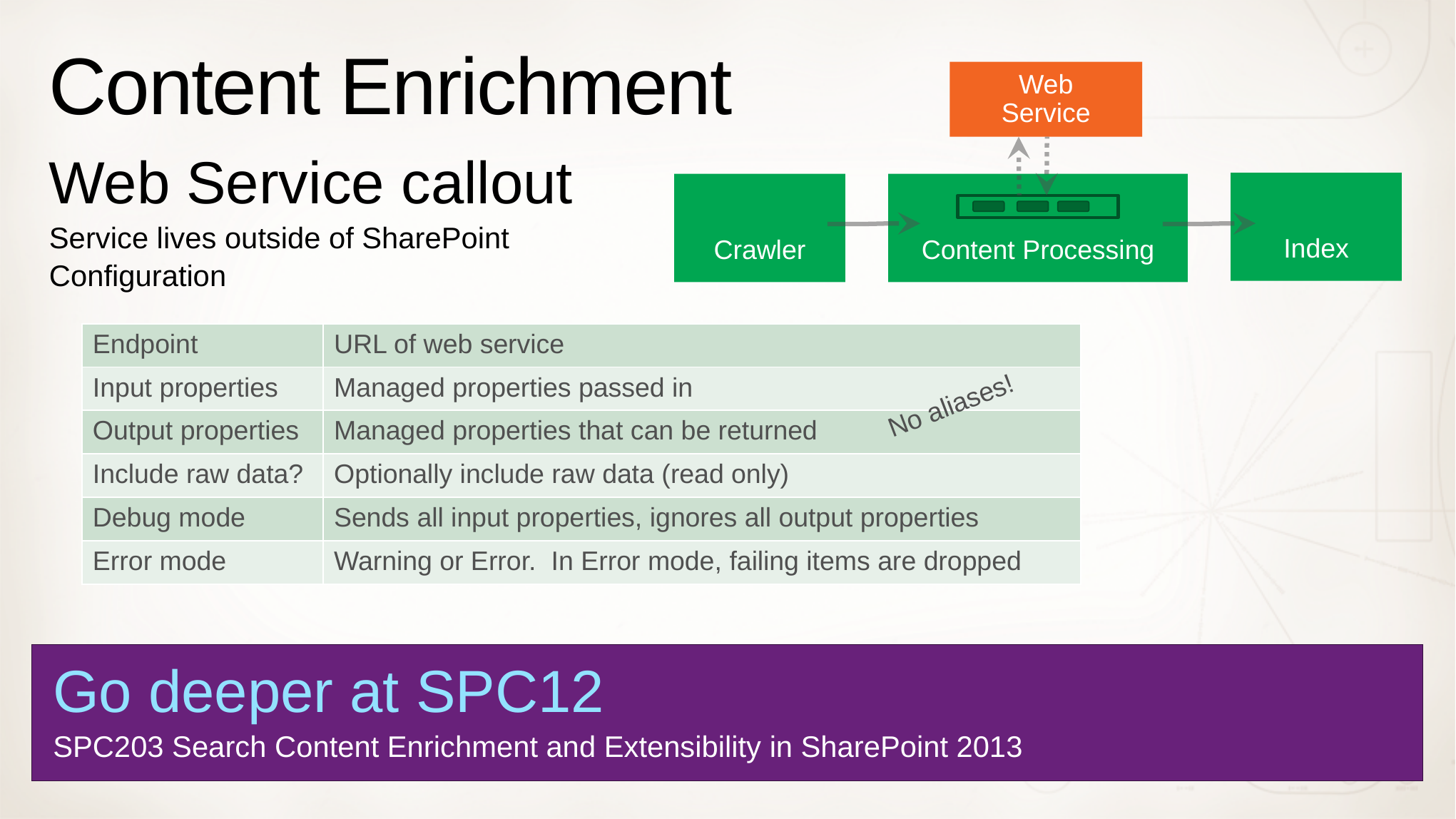

# Content Enrichment
Web Service
Index
Content Processing
Crawler

Web Service callout
Service lives outside of SharePoint
Configuration
| Endpoint | URL of web service |
| --- | --- |
| Input properties | Managed properties passed in |
| Output properties | Managed properties that can be returned |
| Include raw data? | Optionally include raw data (read only) |
| Debug mode | Sends all input properties, ignores all output properties |
| Error mode | Warning or Error. In Error mode, failing items are dropped |
No aliases!
Go deeper at SPC12
SPC203 Search Content Enrichment and Extensibility in SharePoint 2013